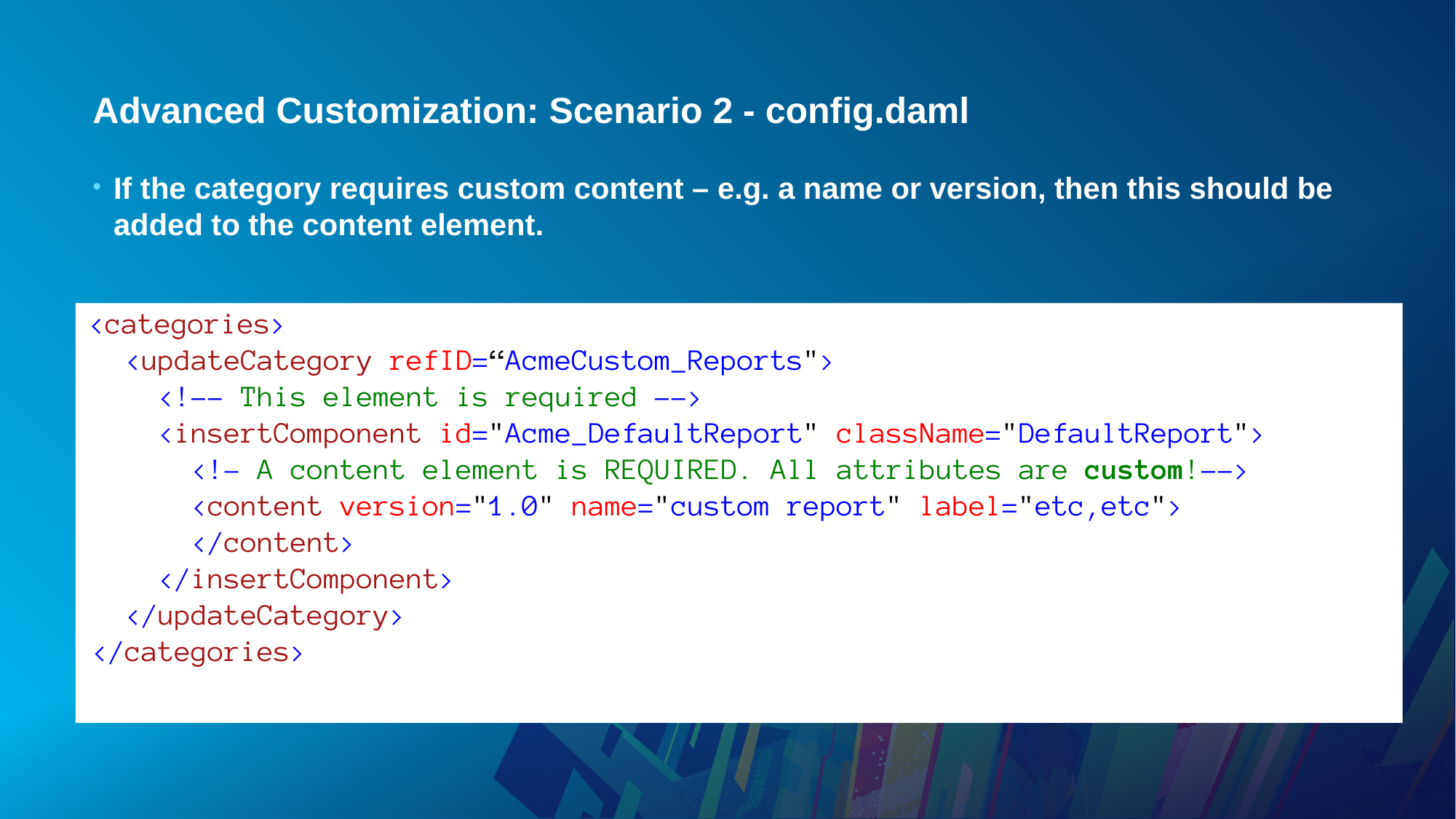

# Advanced Customization: Scenario 2 - config.daml
If the category requires custom content – e.g. a name or version, then this should be added to the content element.
 <categories>
   <updateCategory refID=“AcmeCustom_Reports">
     <!-- This element is required -->
     <insertComponent id="Acme_DefaultReport" className="DefaultReport">
       <!– A content element is REQUIRED. All attributes are custom!-->
       <content version="1.0" name="custom report" label="etc,etc">
       </content>
     </insertComponent>
   </updateCategory>
 </categories>